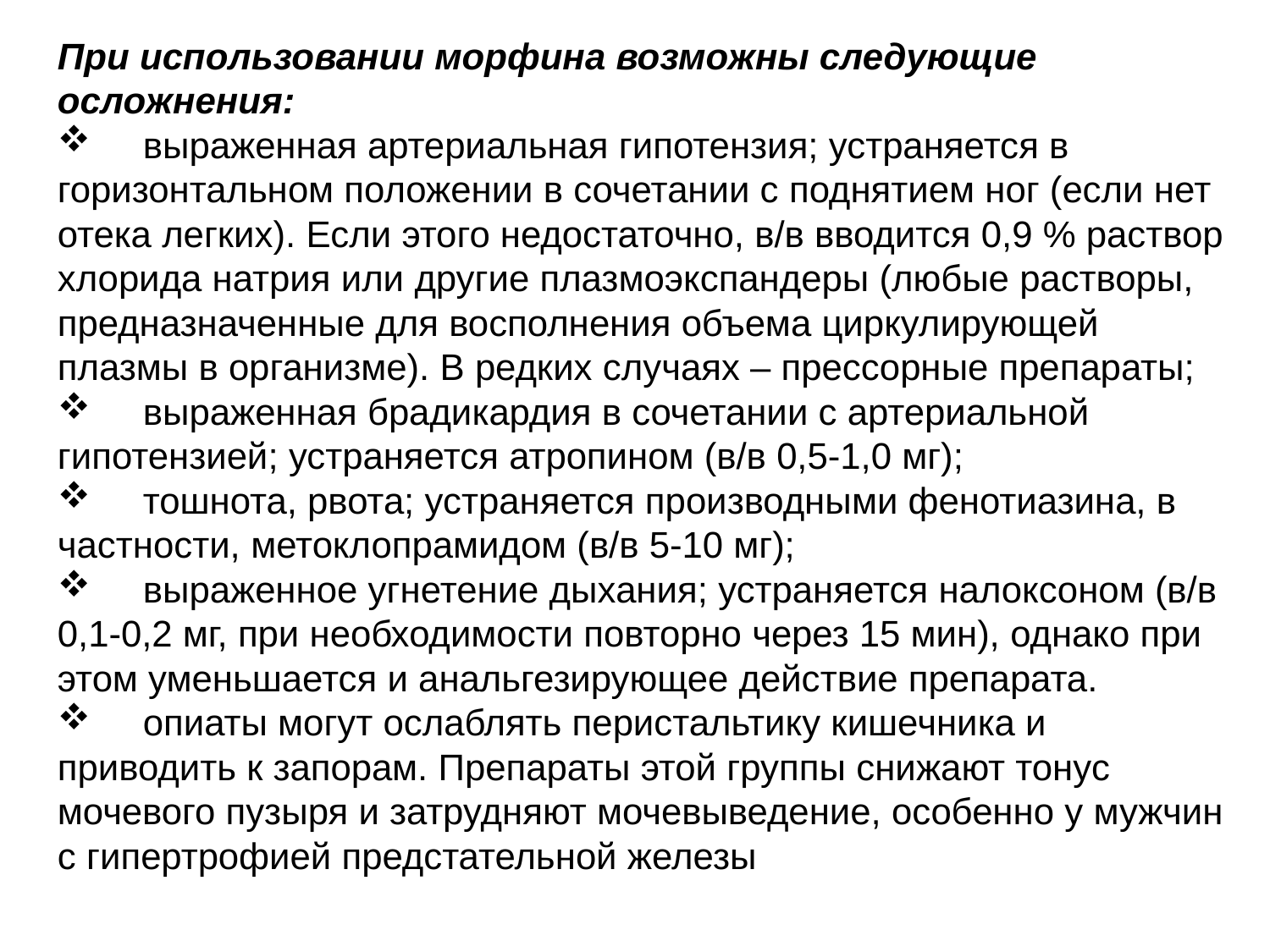

При использовании морфина возможны следующие осложнения:
     выраженная артериальная гипотензия; устраняется в горизонтальном положении в сочетании с поднятием ног (если нет отека легких). Если этого недостаточно, в/в вводится 0,9 % раствор хлорида натрия или другие плазмоэкспандеры (любые растворы, предназначенные для восполнения объема циркулирующей плазмы в организме). В редких случаях – прессорные препараты;
     выраженная брадикардия в сочетании с артериальной гипотензией; устраняется атропином (в/в 0,5-1,0 мг);
     тошнота, рвота; устраняется производными фенотиазина, в частности, метоклопрамидом (в/в 5-10 мг);
     выраженное угнетение дыхания; устраняется налоксоном (в/в 0,1-0,2 мг, при необходимости повторно через 15 мин), однако при этом уменьшается и анальгезирующее действие препарата.
     опиаты могут ослаблять перистальтику кишечника и приводить к запорам. Препараты этой группы снижают тонус мочевого пузыря и затрудняют мочевыведение, особенно у мужчин с гипертрофией предстательной железы